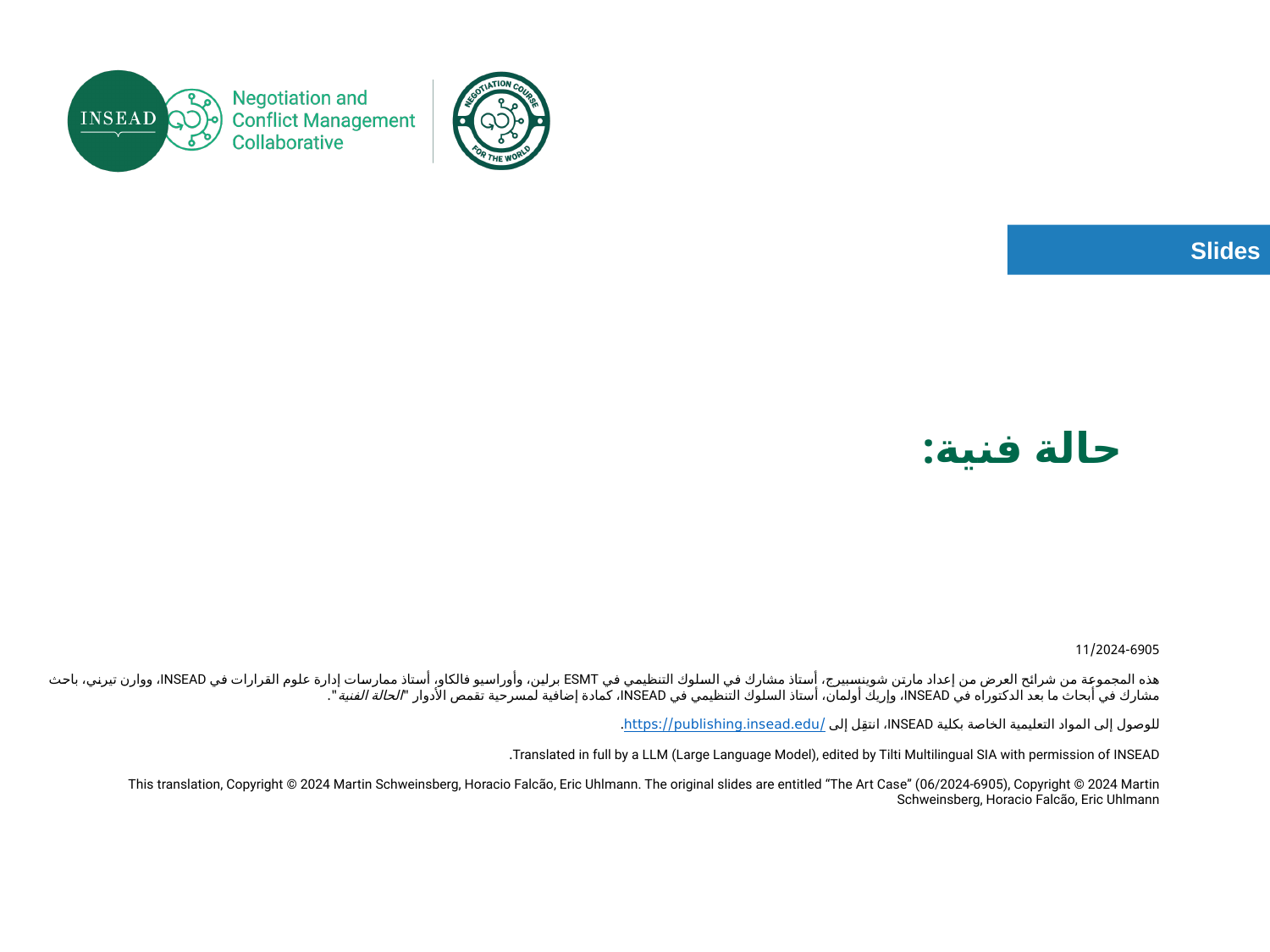

# حالة فنية:

11/2024-6905
هذه المجموعة من شرائح العرض من إعداد مارتن شوينسبيرج، أستاذ مشارك في السلوك التنظيمي في ESMT برلين، وأوراسيو فالكاو، أستاذ ممارسات إدارة علوم القرارات في INSEAD، ووارن تيرني، باحث مشارك في أبحاث ما بعد الدكتوراه في INSEAD، وإريك أولمان، أستاذ السلوك التنظيمي في INSEAD، كمادة إضافية لمسرحية تقمص الأدوار "الحالة الفنية".
للوصول إلى المواد التعليمية الخاصة بكلية INSEAD، انتقِل إلى https://publishing.insead.edu/.
Translated in full by a LLM (Large Language Model), edited by Tilti Multilingual SIA with permission of INSEAD.
This translation, Copyright © 2024 Martin Schweinsberg, Horacio Falcão, Eric Uhlmann. The original slides are entitled “The Art Case” (06/2024-6905), Copyright © 2024 Martin Schweinsberg, Horacio Falcão, Eric Uhlmann